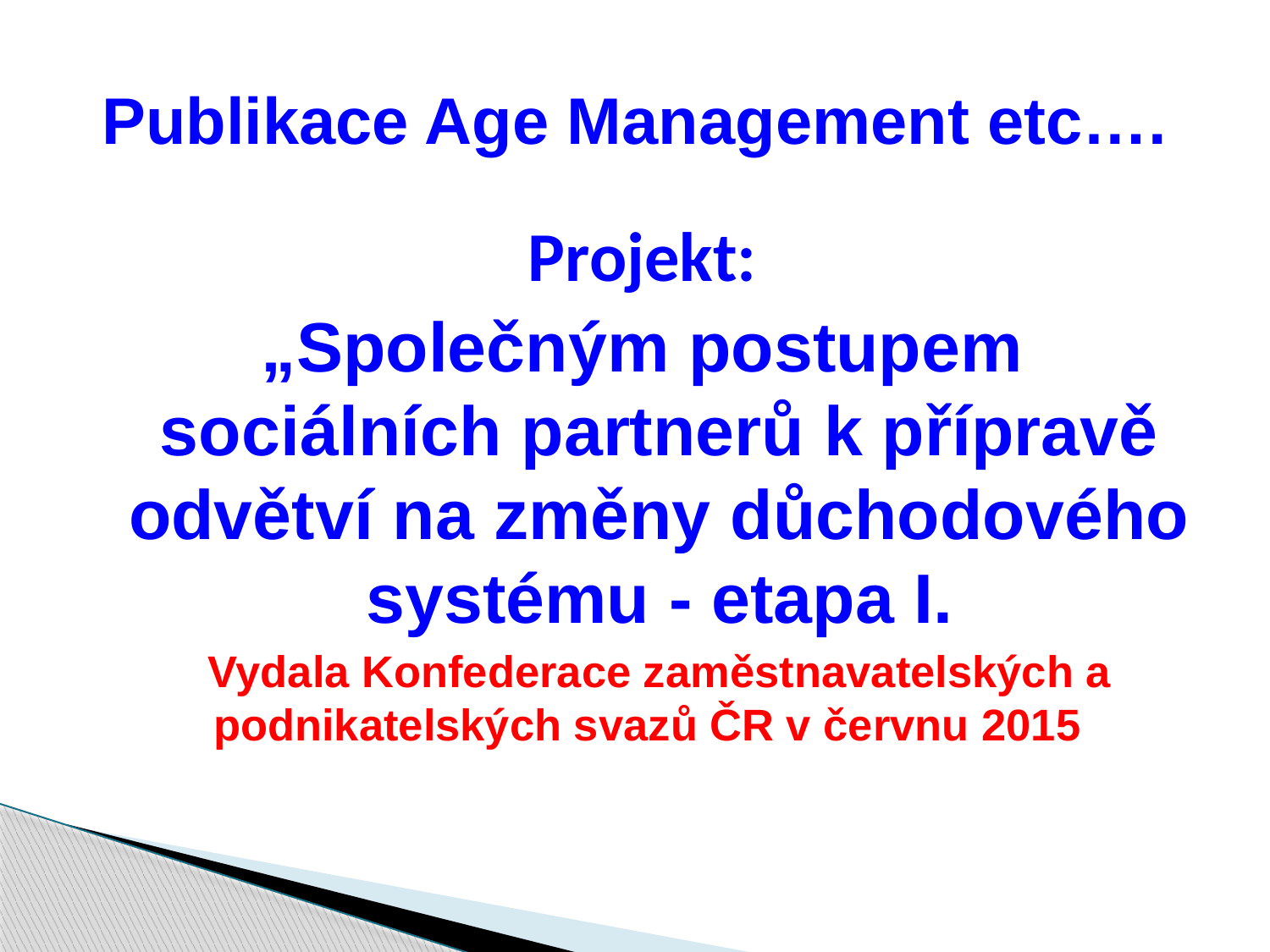

# Publikace Age Management etc….
Projekt:
„Společným postupem sociálních partnerů k přípravě odvětví na změny důchodového systému - etapa I.
	Vydala Konfederace zaměstnavatelských a podnikatelských svazů ČR v červnu 2015